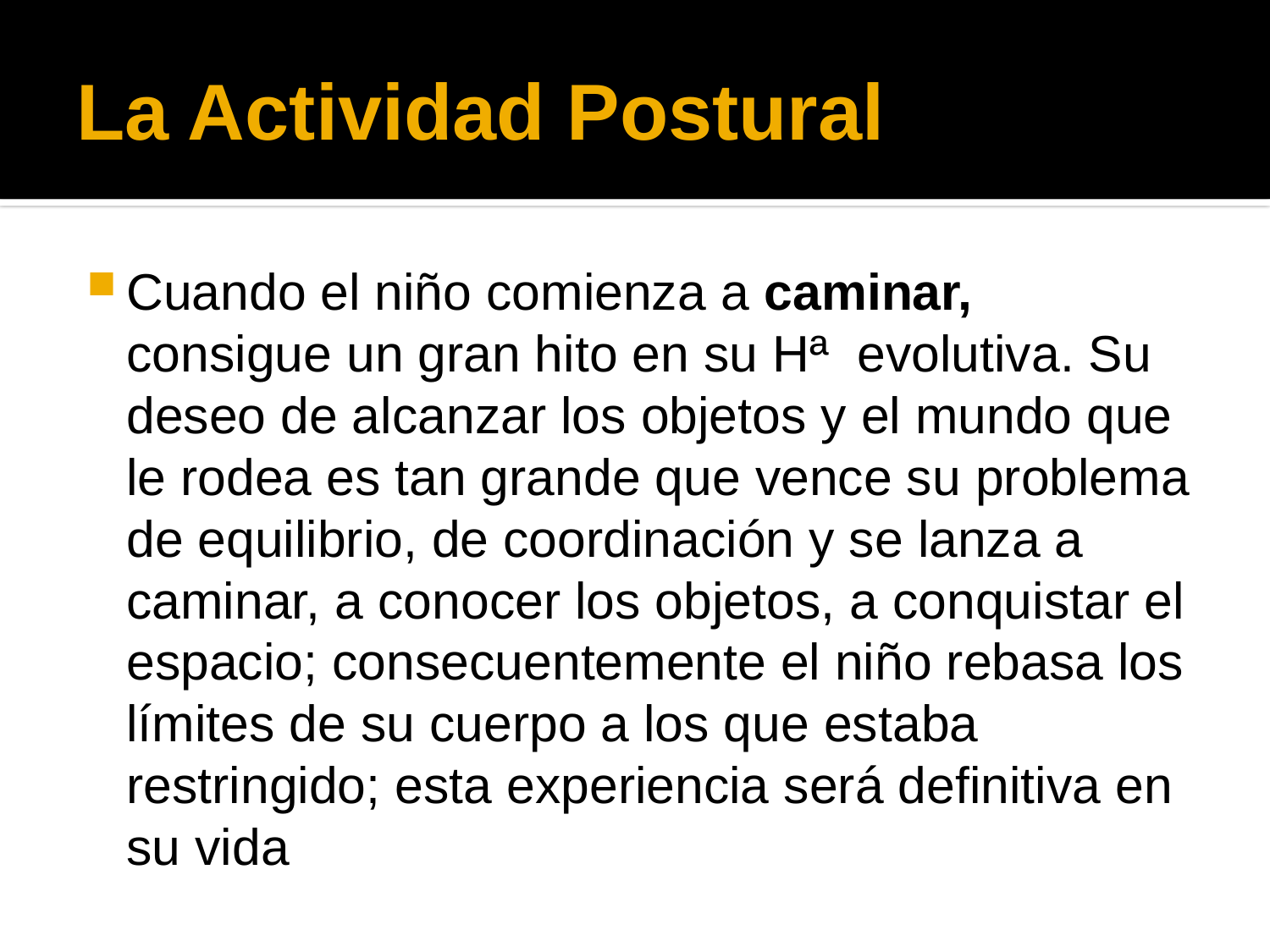

# La Actividad Postural
Cuando el niño comienza a caminar,  consigue un gran hito en su Hª  evolutiva. Su deseo de alcanzar los objetos y el mundo que le rodea es tan grande que vence su problema de equilibrio, de coordinación y se lanza a caminar, a conocer los objetos, a conquistar el espacio; consecuentemente el niño rebasa los límites de su cuerpo a los que estaba restringido; esta experiencia será definitiva en su vida